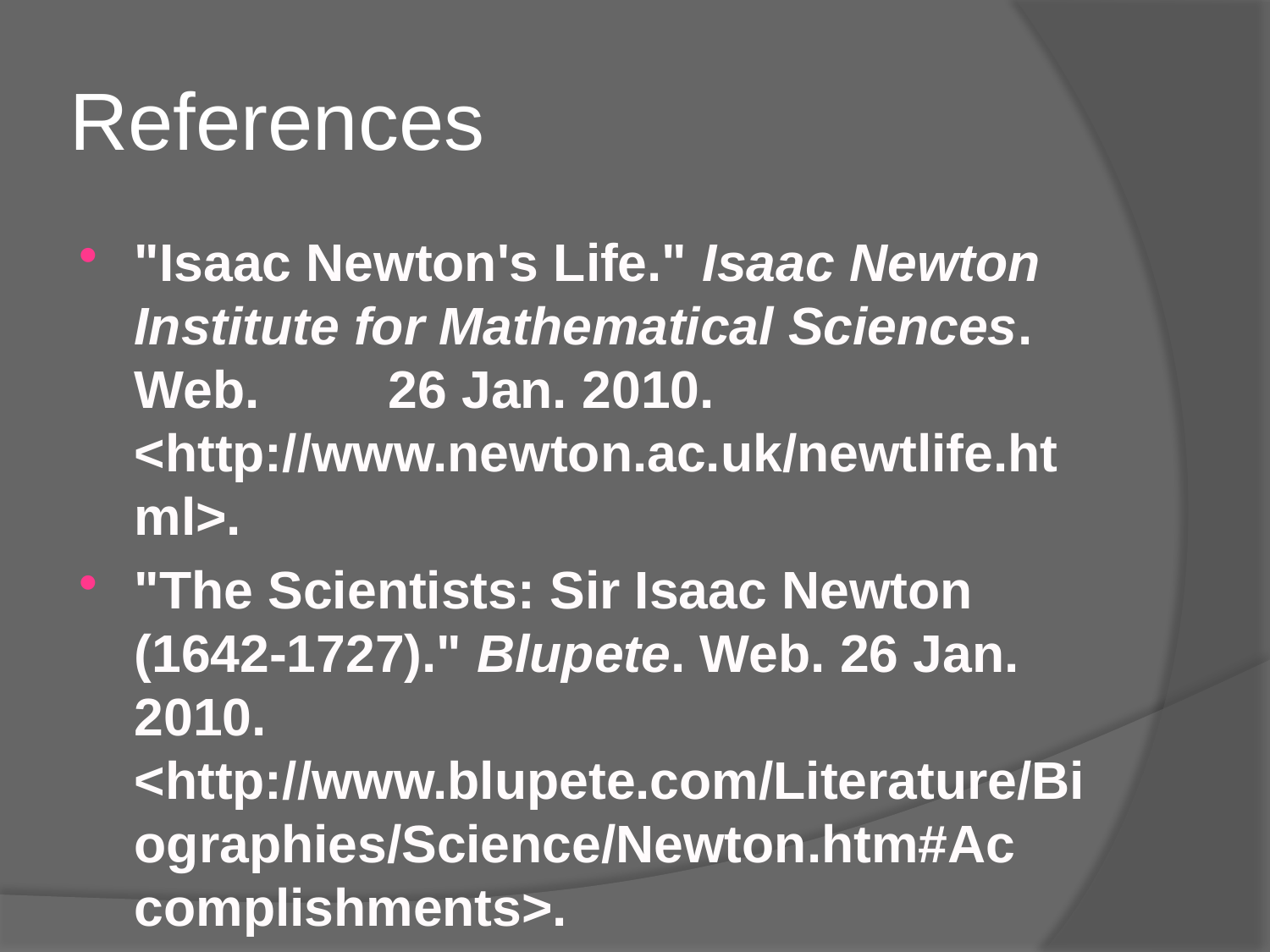

# References
"Isaac Newton's Life." Isaac Newton Institute for Mathematical Sciences. Web. 	26 Jan. 2010. <http://www.newton.ac.uk/newtlife.html>.
"The Scientists: Sir Isaac Newton (1642-1727)." Blupete. Web. 26 Jan. 2010. 	<http://www.blupete.com/Literature/Biographies/Science/Newton.htm#Ac	complishments>.